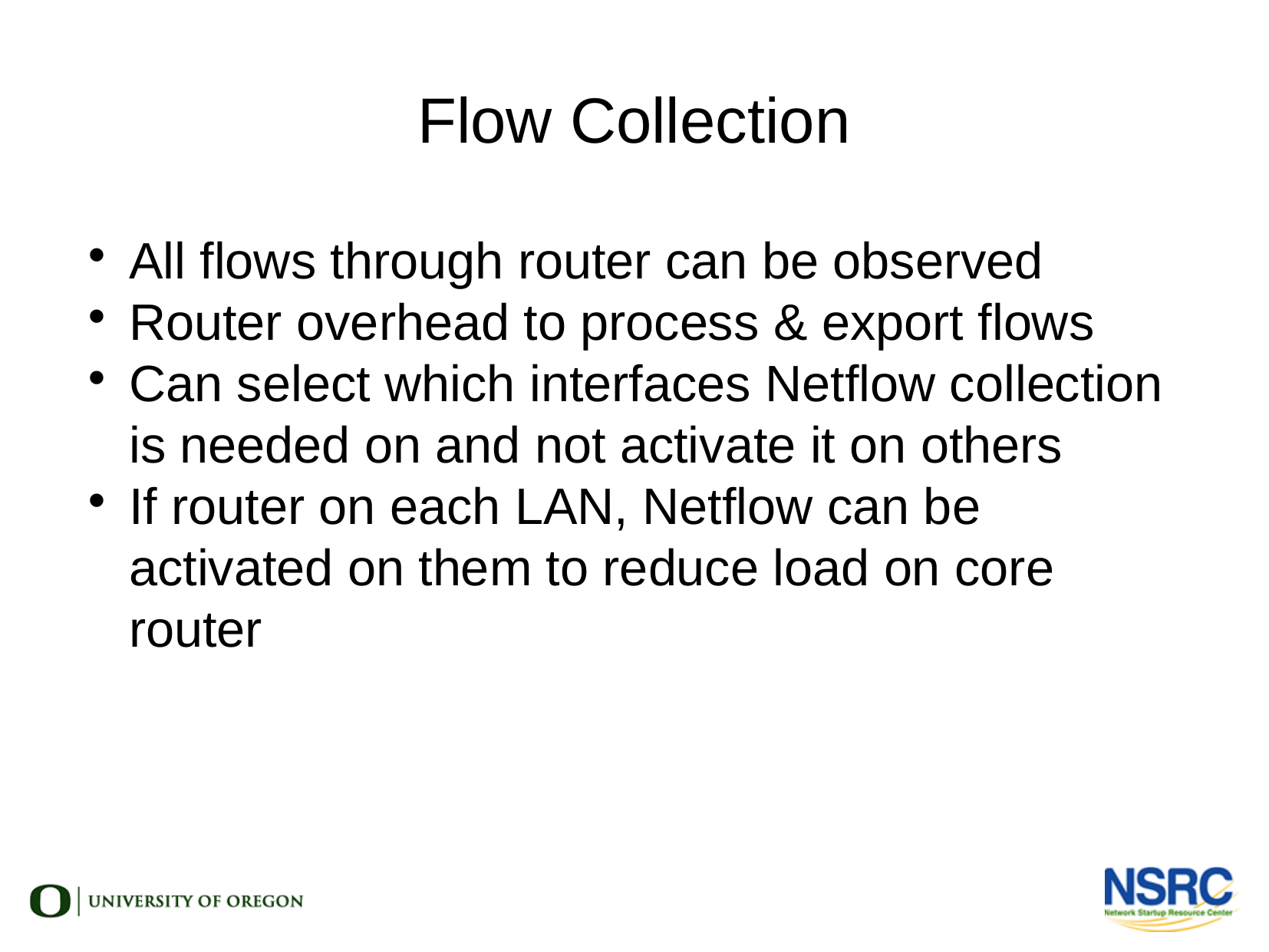

Flow Collection
All flows through router can be observed
Router overhead to process & export flows
Can select which interfaces Netflow collection is needed on and not activate it on others
If router on each LAN, Netflow can be activated on them to reduce load on core router